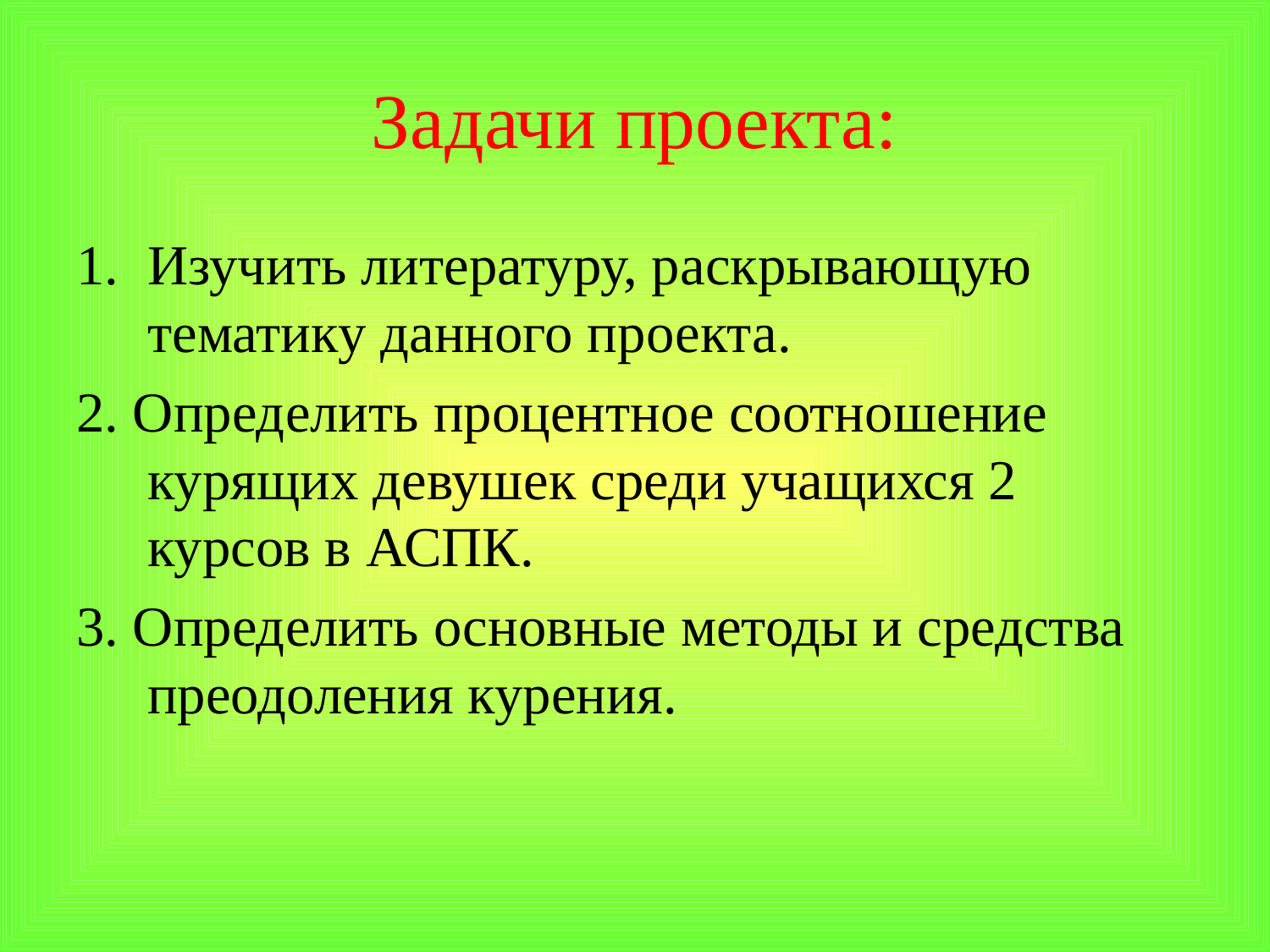

# Задачи проекта:
Изучить литературу, раскрывающую тематику данного проекта.
2. Определить процентное соотношение курящих девушек среди учащихся 2 курсов в АСПК.
3. Определить основные методы и средства преодоления курения.